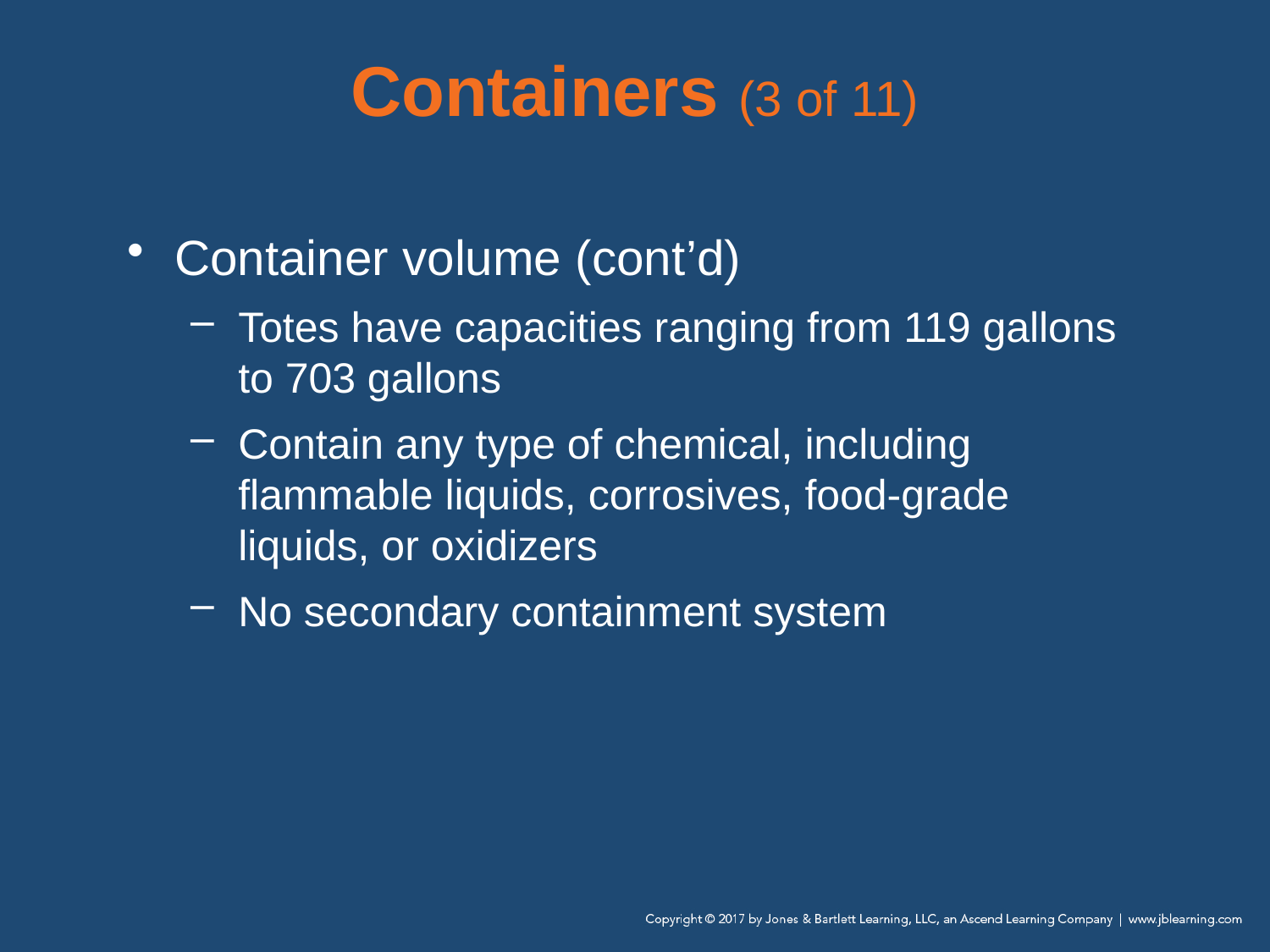

# Containers (3 of 11)
Container volume (cont’d)
Totes have capacities ranging from 119 gallons to 703 gallons
Contain any type of chemical, including flammable liquids, corrosives, food-grade liquids, or oxidizers
No secondary containment system